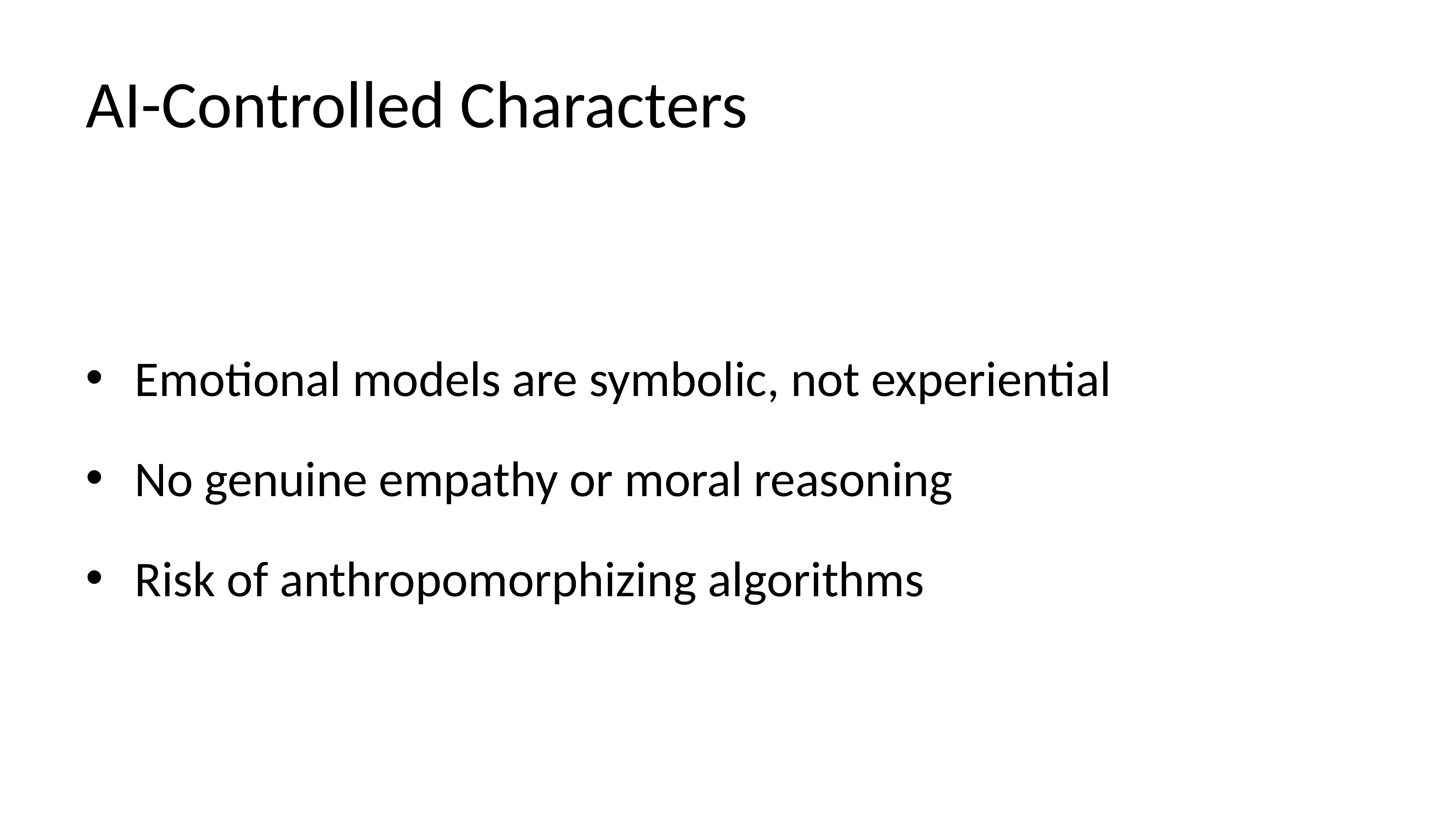

# AI-Controlled Characters
Emotional models are symbolic, not experiential
No genuine empathy or moral reasoning
Risk of anthropomorphizing algorithms